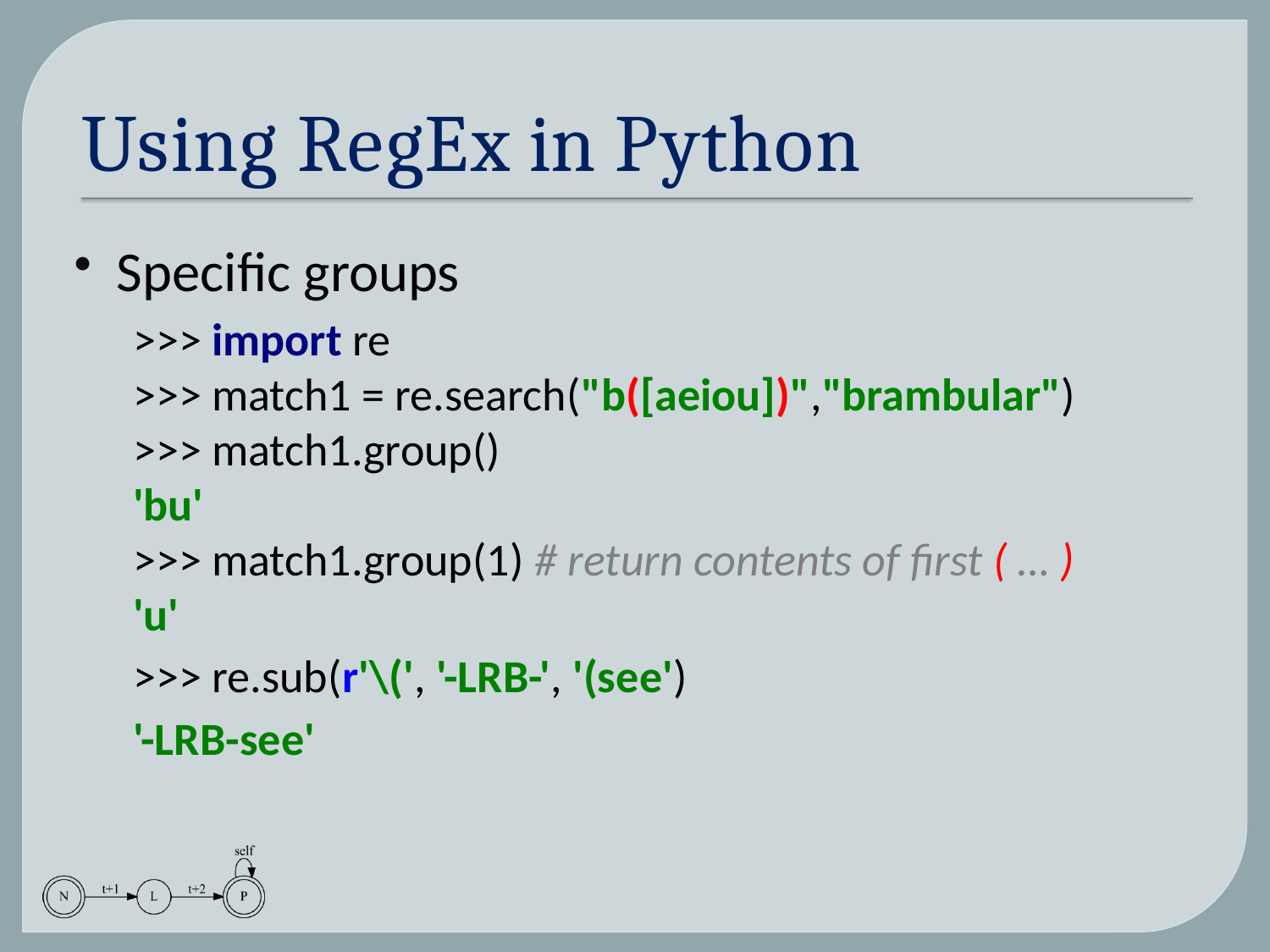

# Using RegEx in Python
Specific groups
>>> import re
>>> match1 = re.search("b([aeiou])","brambular")
>>> match1.group()
'bu'
>>> match1.group(1) # return contents of first ( … )
'u'
>>> re.sub(r'\(', '-LRB-', '(see')
'-LRB-see'